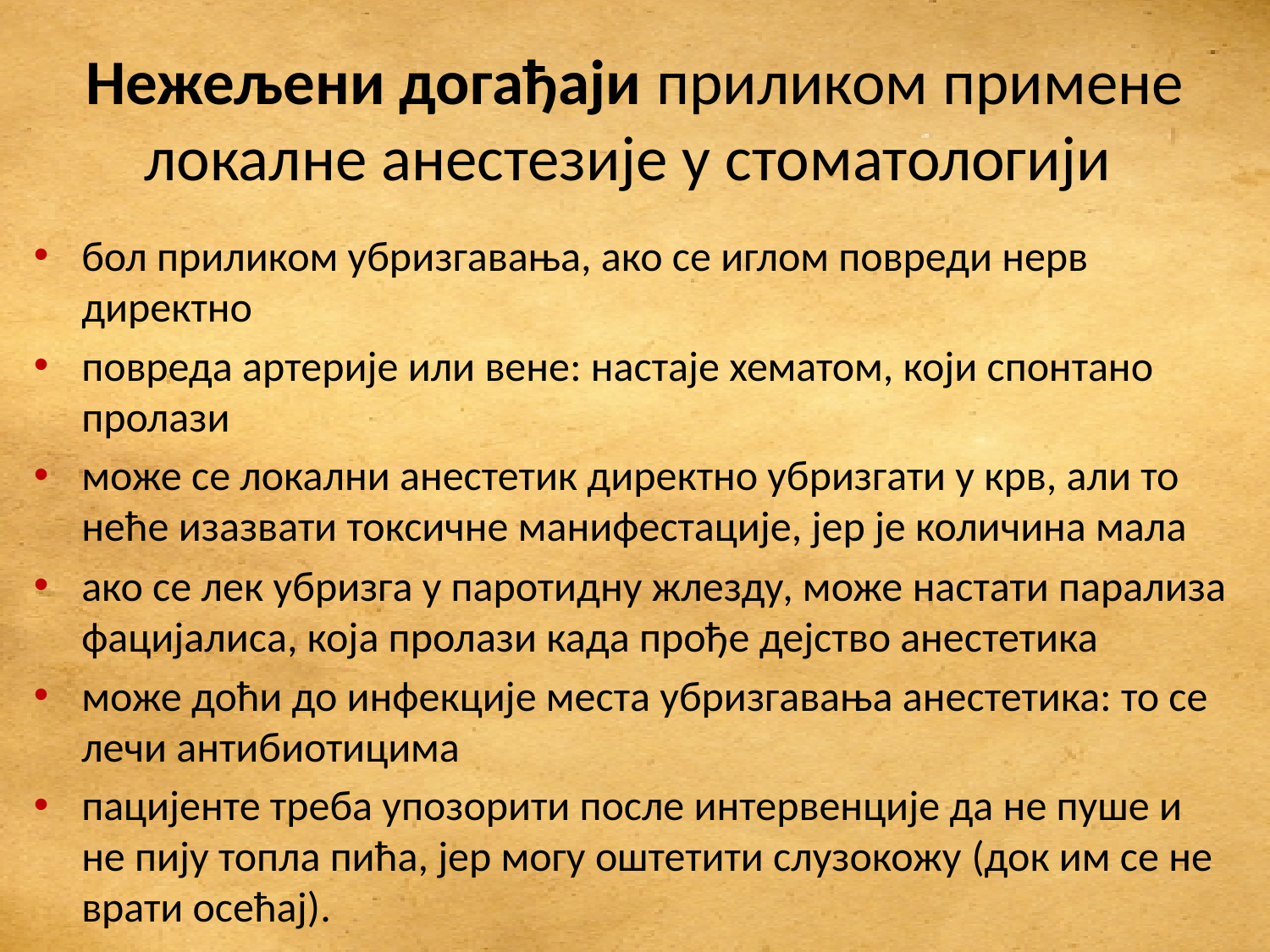

# Нежељени догађаји приликом примене локалне анестезије у стоматологији
бол приликом убризгавања, ако се иглом повреди нерв директно
повреда артерије или вене: настаје хематом, који спонтано пролази
може се локални анестетик директно убризгати у крв, али то неће изазвати токсичне манифестације, јер је количина мала
ако се лек убризга у паротидну жлезду, може настати парализа фацијалиса, која пролази када прође дејство анестетика
може доћи до инфекције места убризгавања анестетика: то се лечи антибиотицима
пацијенте треба упозорити после интервенције да не пуше и не пију топла пића, јер могу оштетити слузокожу (док им се не врати осећај).